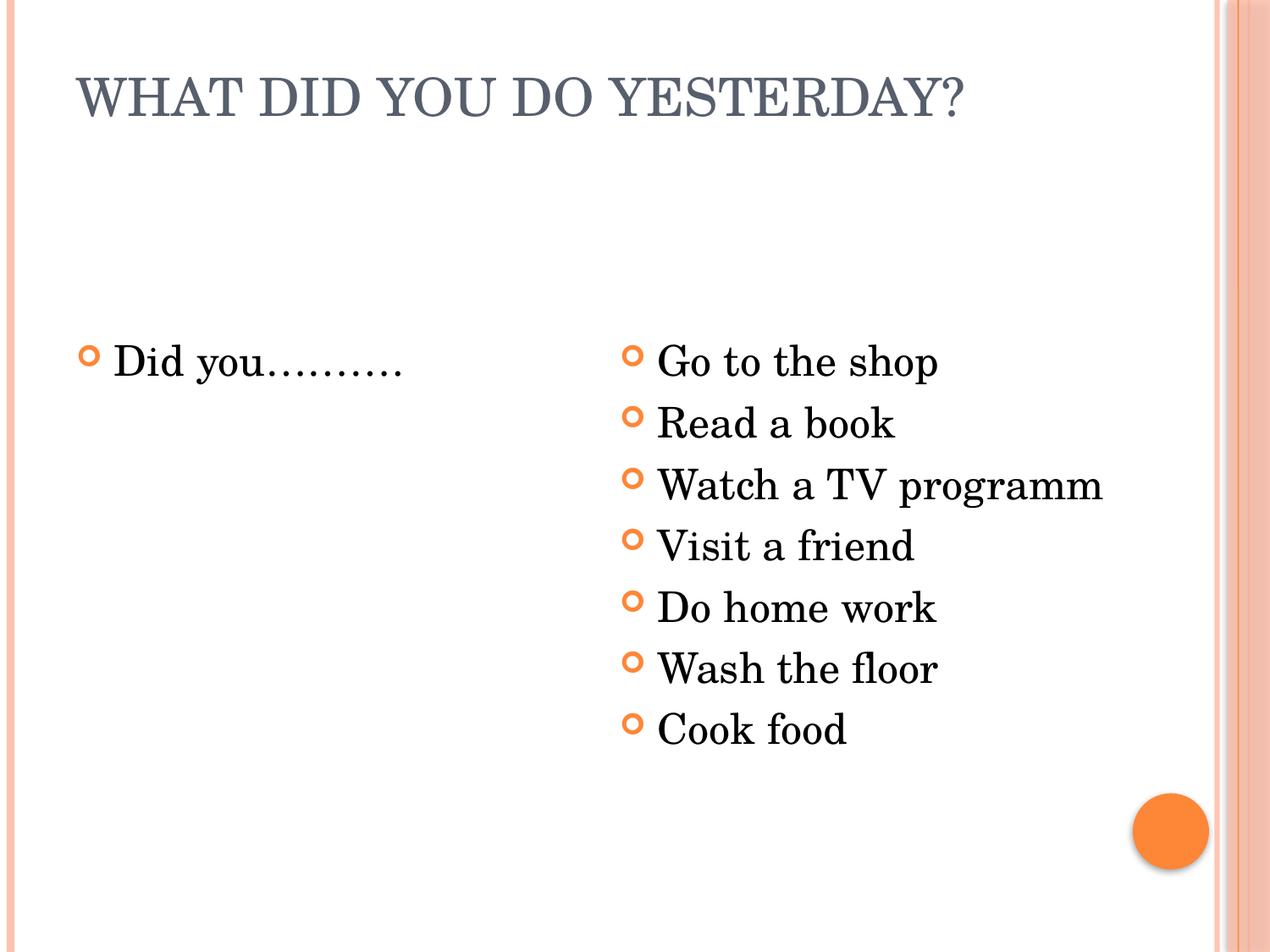

# What did you do yesterday?

Did you……….
Go to the shop
Read a book
Watch a TV programm
Visit a friend
Do home work
Wash the floor
Cook food